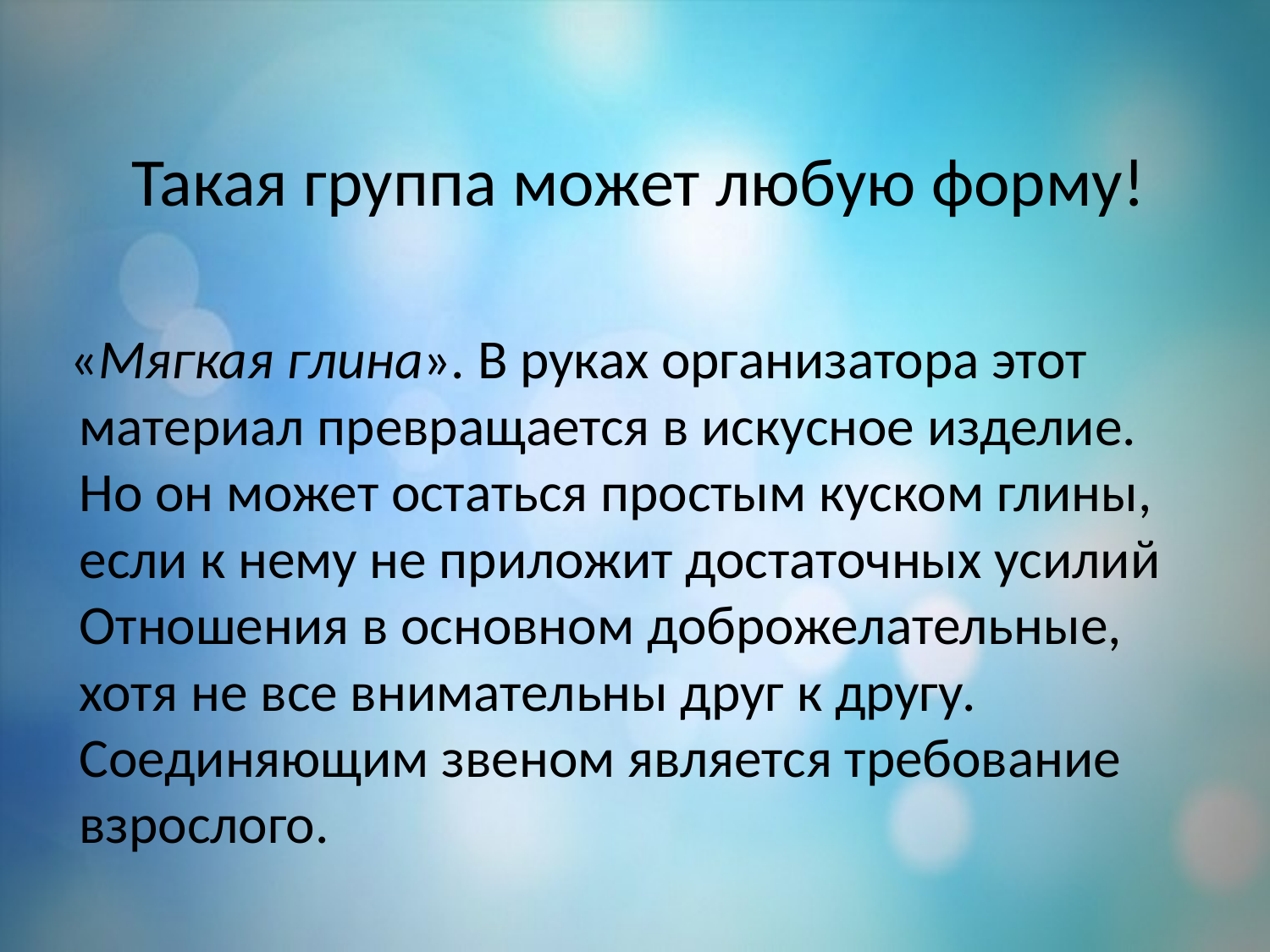

# Такая группа может любую форму!
   «Мягкая глина». В руках организатора этот материал превращается в искусное изделие. Но он может остаться простым куском глины, если к нему не приложит достаточных усилий Отношения в основном доброжелательные, хотя не все внимательны друг к другу. Соединяющим звеном является требование взрослого.